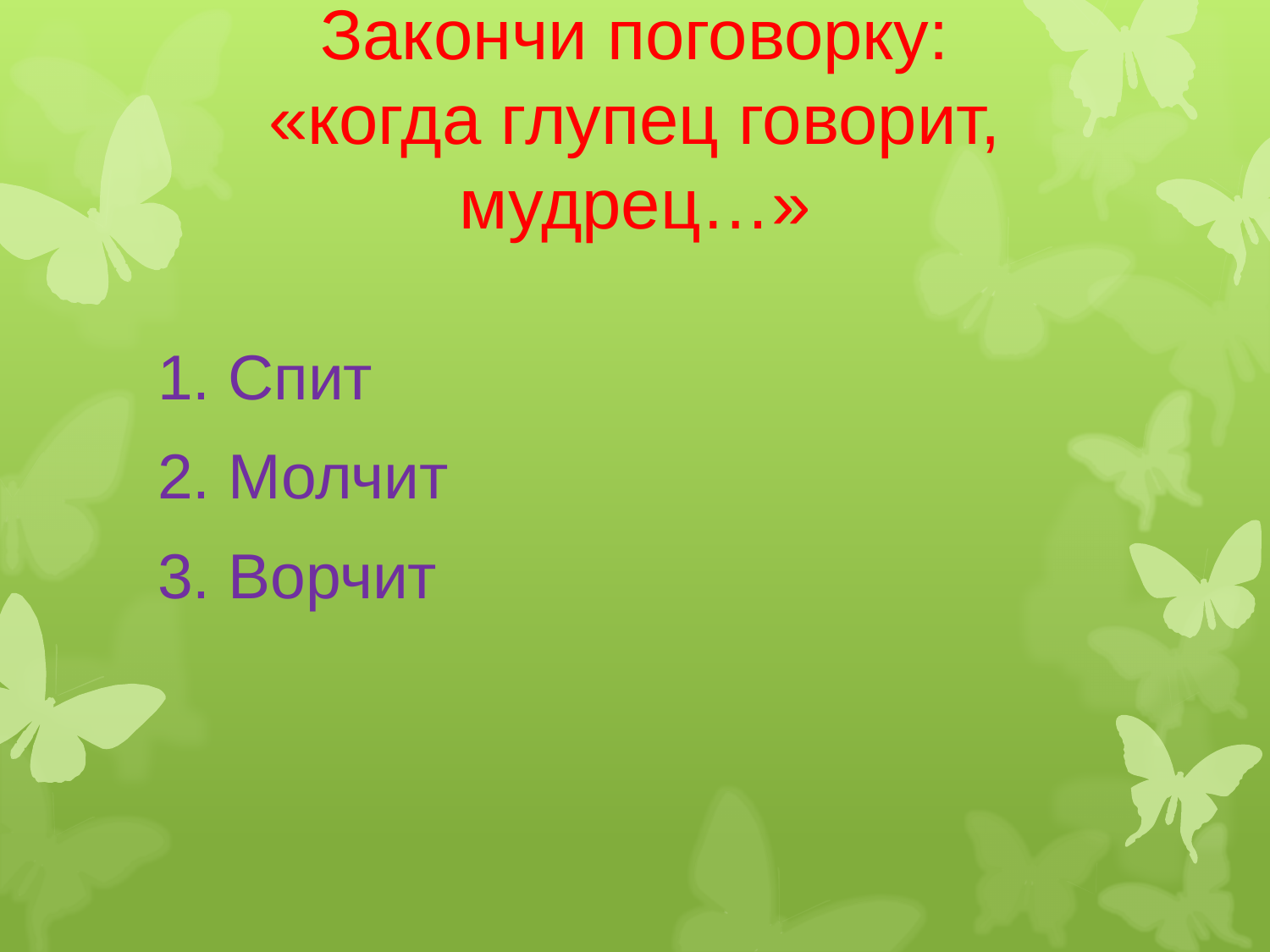

# Закончи поговорку: «когда глупец говорит, мудрец…»
1. Спит
2. Молчит
3. Ворчит